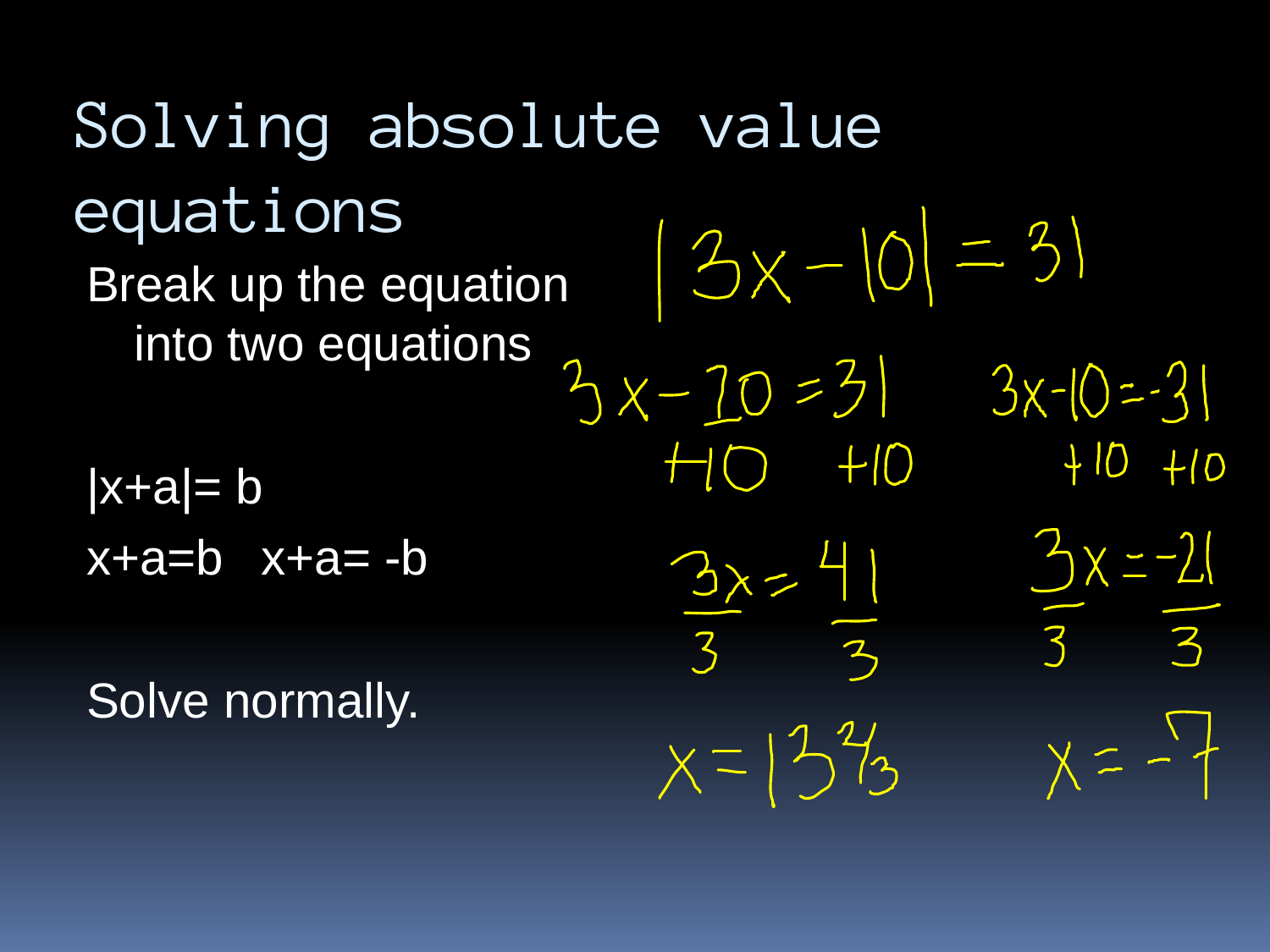

# Solving absolute value equations
Break up the equation into two equations

|x+a|= b
x+a=b 	x+a= -b

Solve normally.